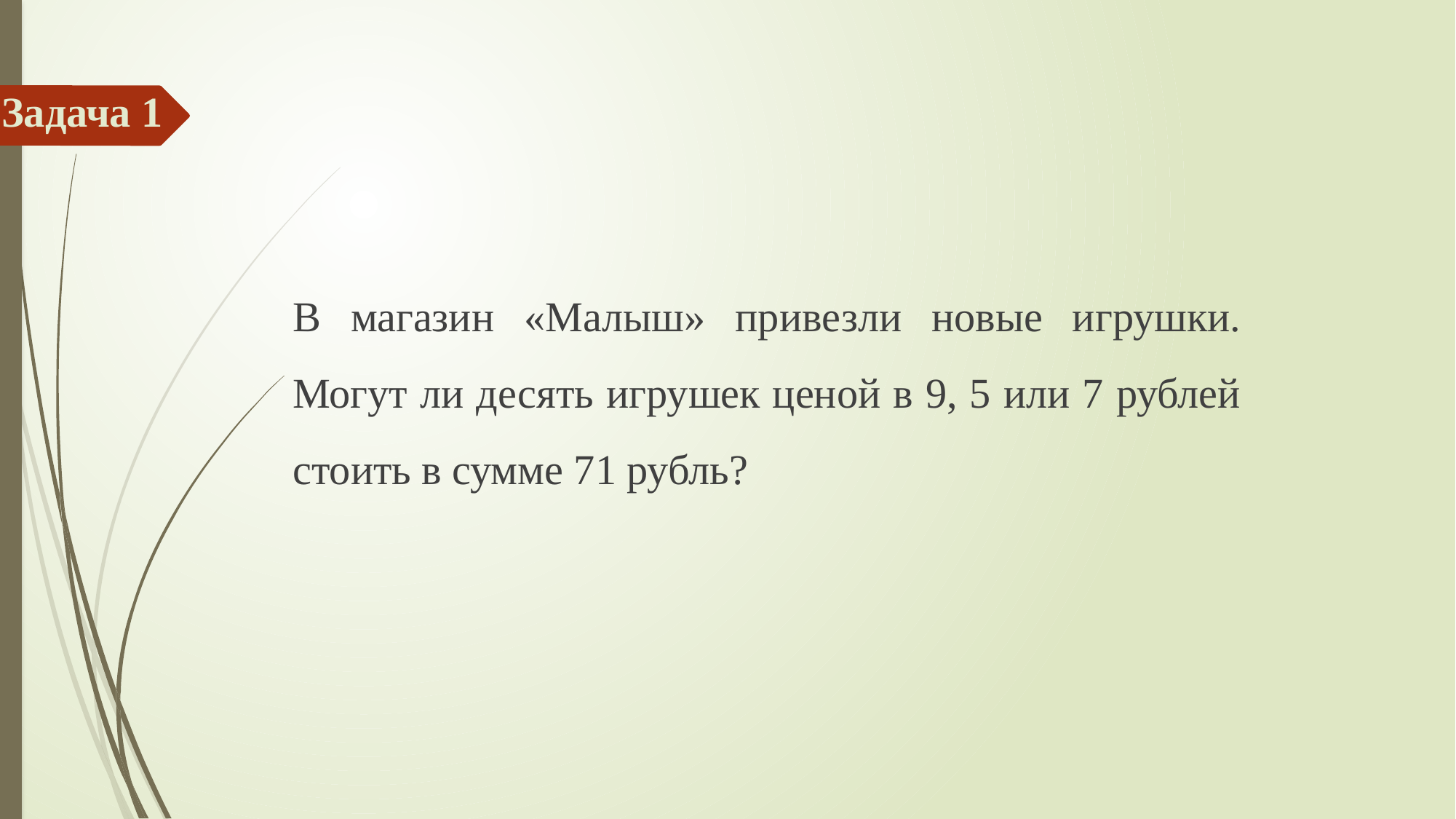

# Задача 1
В магазин «Малыш» привезли новые игрушки. Могут ли десять игрушек ценой в 9, 5 или 7 рублей стоить в сумме 71 рубль?